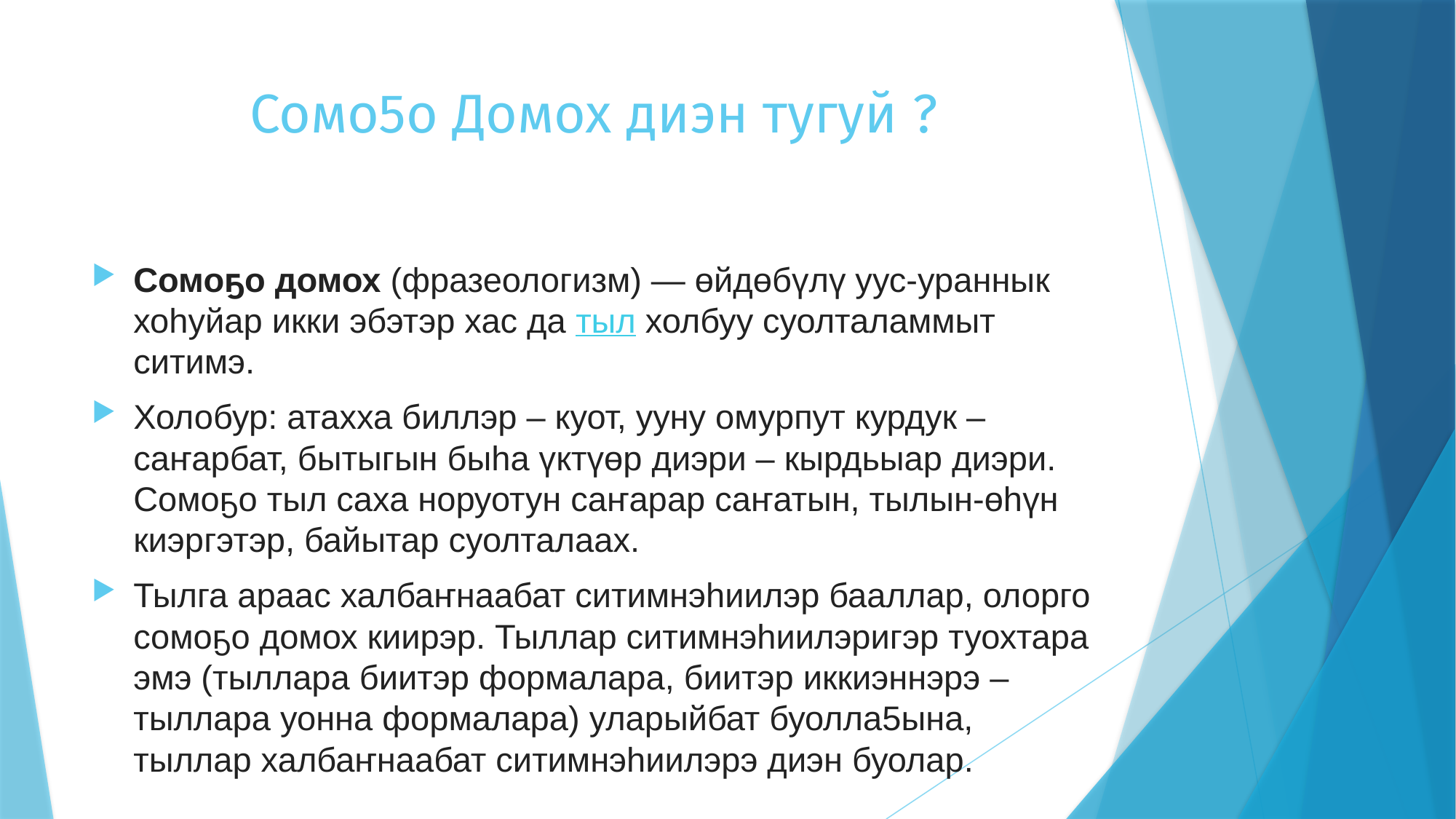

# Сомо5о Домох диэн тугуй ?
Сомоҕо домох (фразеологизм) — өйдөбүлү уус-ураннык хоһуйар икки эбэтэр хас да тыл холбуу суолталаммыт ситимэ.
Холобур: атахха биллэр – куот, ууну омурпут курдук – саҥарбат, бытыгын быһа үктүөр диэри – кырдьыар диэри. Сомоҕо тыл саха норуотун саҥарар саҥатын, тылын-өһүн киэргэтэр, байытар суолталаах.
Тылга араас халбаҥнаабат ситимнэһиилэр бааллар, олорго сомоҕо домох киирэр. Тыллар ситимнэһиилэригэр туохтара эмэ (тыллара биитэр формалара, биитэр иккиэннэрэ – тыллара уонна формалара) уларыйбат буолла5ына, тыллар халбаҥнаабат ситимнэһиилэрэ диэн буолар.